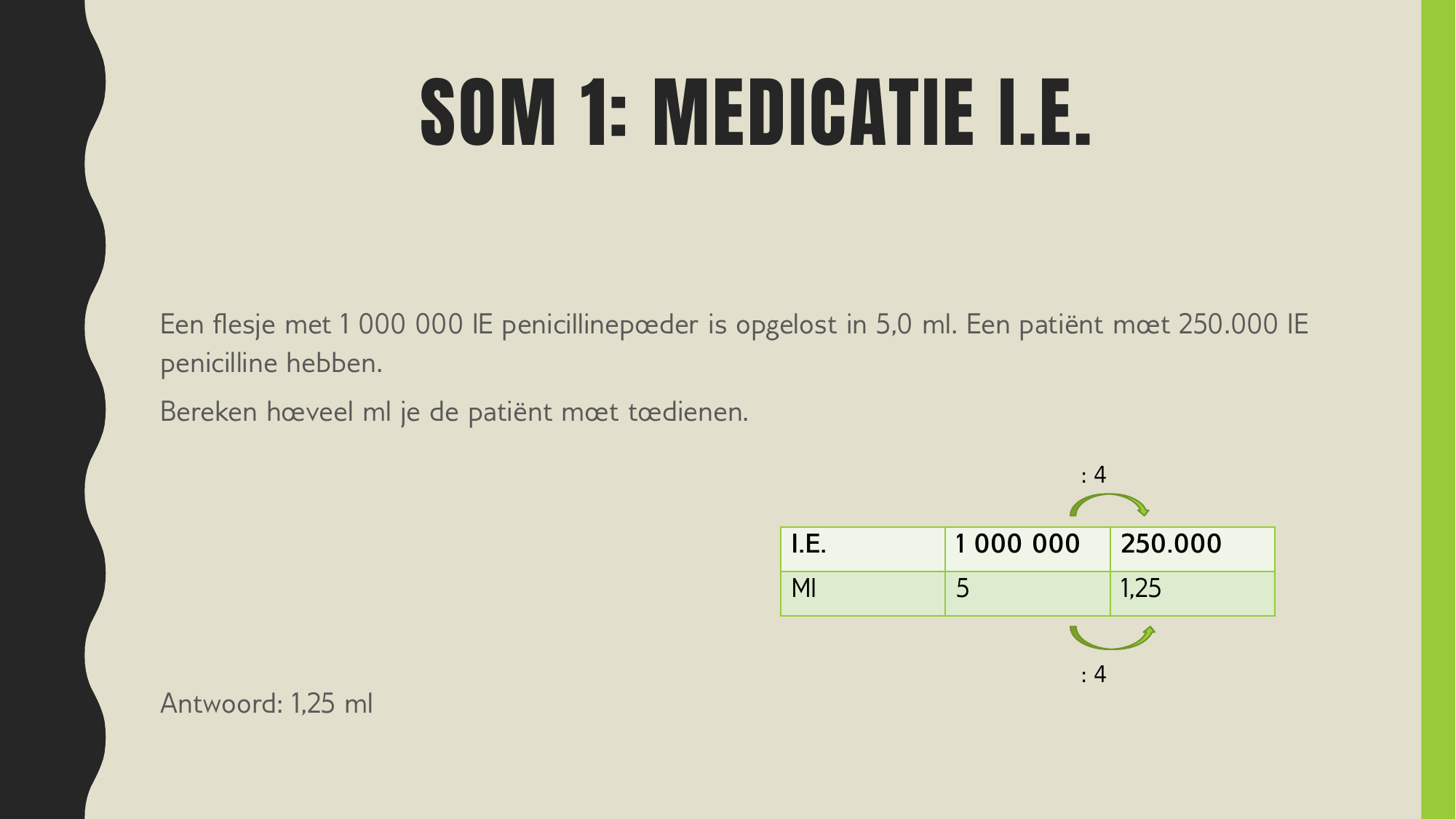

# Som 1: medicatie i.e.
Een flesje met 1 000 000 IE penicillinepoeder is opgelost in 5,0 ml. Een patiënt moet 250.000 IE penicilline hebben.
Bereken hoeveel ml je de patiënt moet toedienen.

Antwoord: 1,25 ml

: 4

| I.E. | 1 000 000 | 250.000 |
| --- | --- | --- |
| Ml | 5 | 1,25 |

: 4